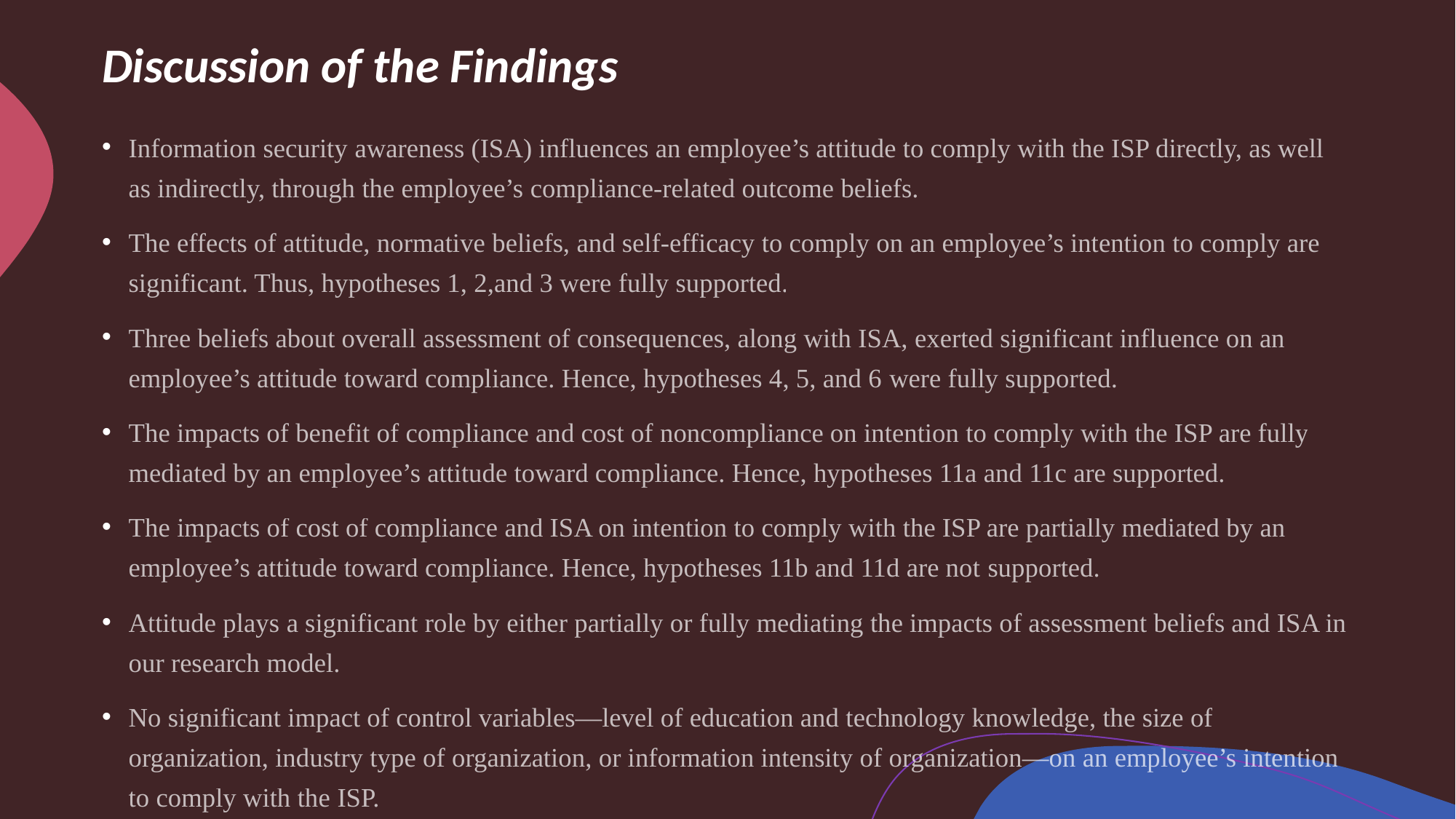

# Discussion of the Findings
Information security awareness (ISA) influences an employee’s attitude to comply with the ISP directly, as well as indirectly, through the employee’s compliance-related outcome beliefs.
The effects of attitude, normative beliefs, and self-efficacy to comply on an employee’s intention to comply are significant. Thus, hypotheses 1, 2,and 3 were fully supported.
Three beliefs about overall assessment of consequences, along with ISA, exerted significant influence on an employee’s attitude toward compliance. Hence, hypotheses 4, 5, and 6 were fully supported.
The impacts of benefit of compliance and cost of noncompliance on intention to comply with the ISP are fully mediated by an employee’s attitude toward compliance. Hence, hypotheses 11a and 11c are supported.
The impacts of cost of compliance and ISA on intention to comply with the ISP are partially mediated by an employee’s attitude toward compliance. Hence, hypotheses 11b and 11d are not supported.
Attitude plays a significant role by either partially or fully mediating the impacts of assessment beliefs and ISA in our research model.
No significant impact of control variables—level of education and technology knowledge, the size of organization, industry type of organization, or information intensity of organization—on an employee’s intention to comply with the ISP.